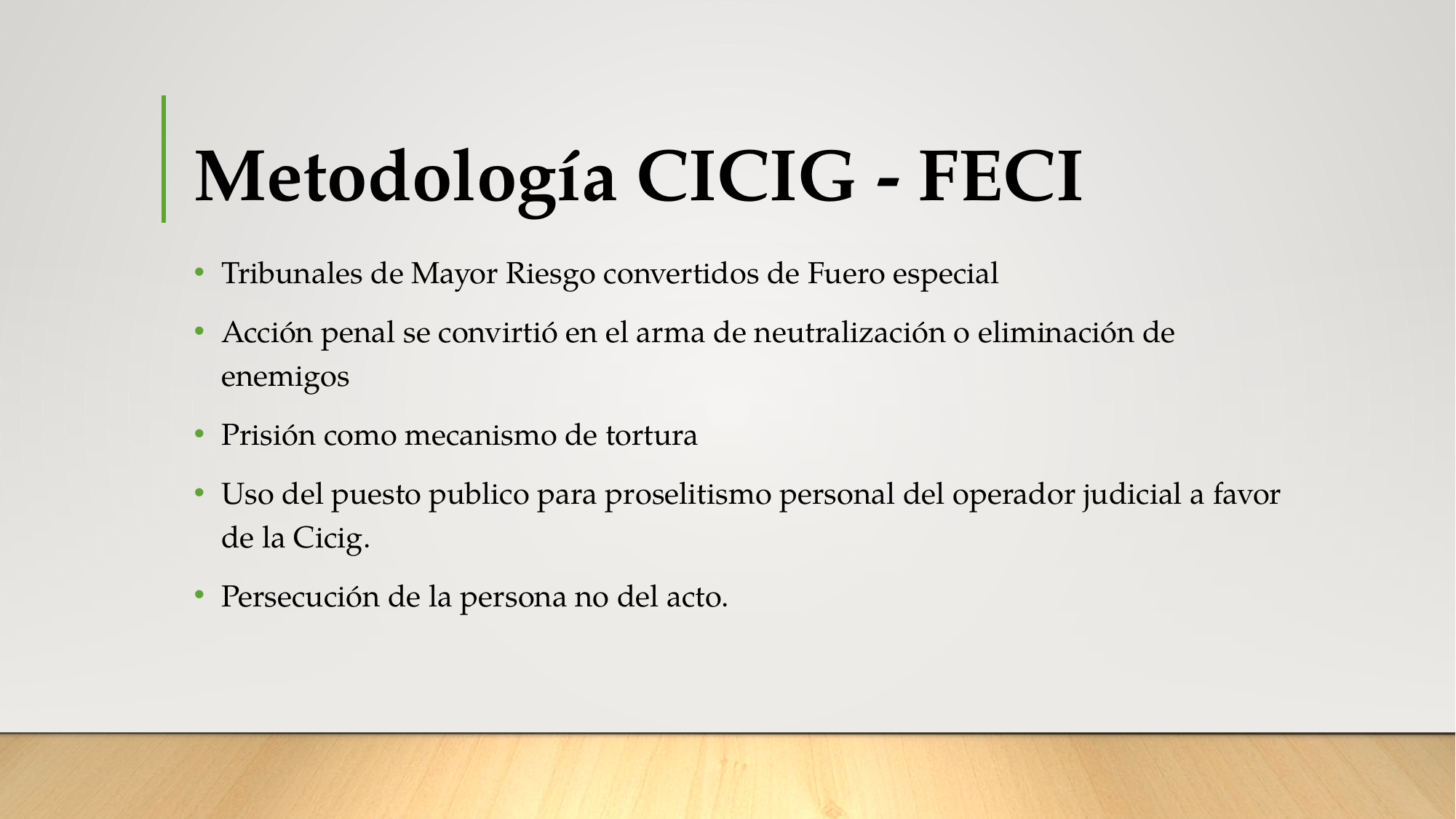

# Metodología CICIG - FECI
Tribunales de Mayor Riesgo convertidos de Fuero especial
Acción penal se convirtió en el arma de neutralización o eliminación de    enemigos
Prisión como mecanismo de tortura
Uso del puesto publico para proselitismo personal del operador judicial a favor de la Cicig.
Persecución de la persona no del acto.